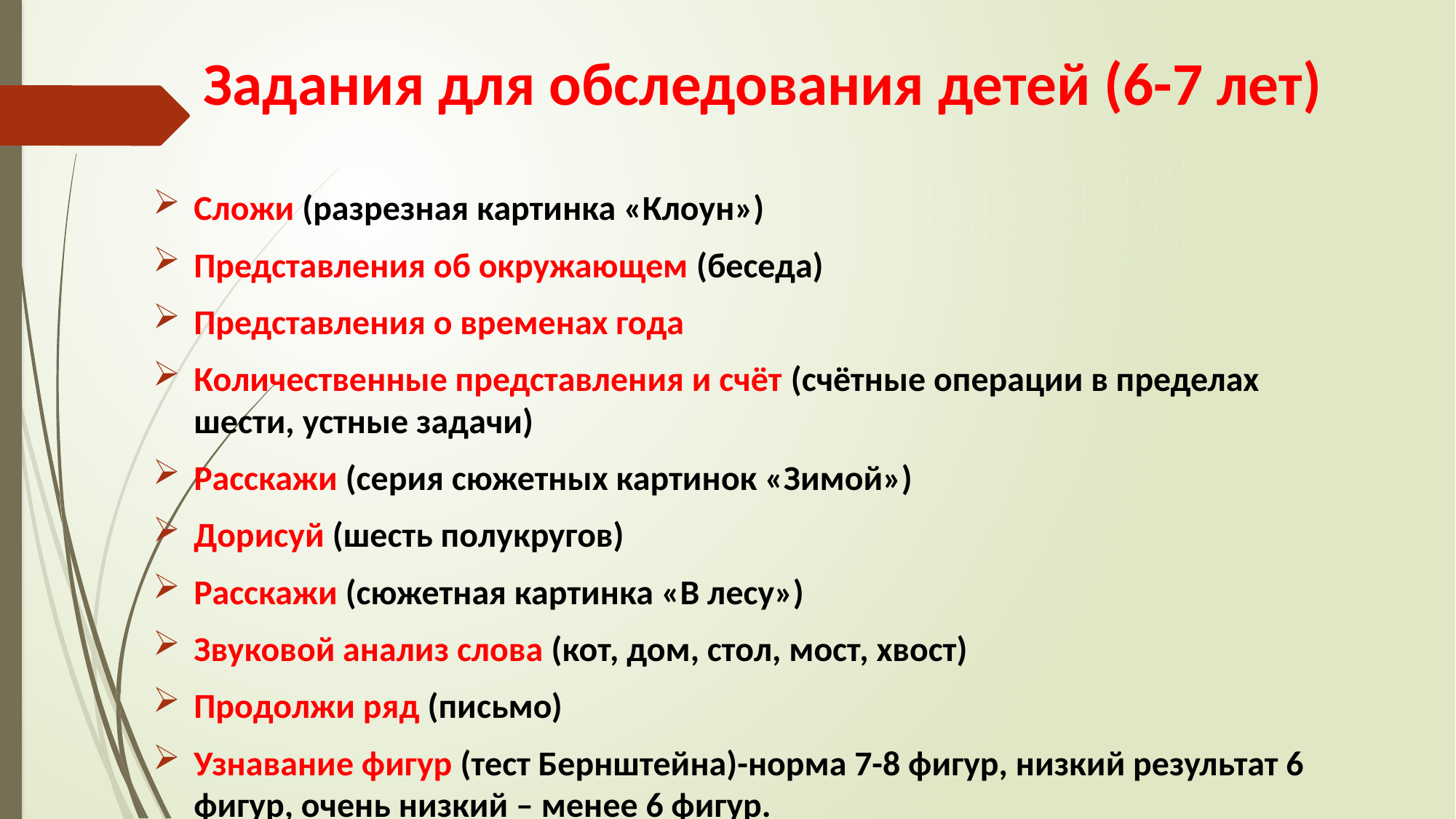

# Задания для обследования детей (6-7 лет)
Сложи (разрезная картинка «Клоун»)
Представления об окружающем (беседа)
Представления о временах года
Количественные представления и счёт (счётные операции в пределах шести, устные задачи)
Расскажи (серия сюжетных картинок «Зимой»)
Дорисуй (шесть полукругов)
Расскажи (сюжетная картинка «В лесу»)
Звуковой анализ слова (кот, дом, стол, мост, хвост)
Продолжи ряд (письмо)
Узнавание фигур (тест Бернштейна)-норма 7-8 фигур, низкий результат 6 фигур, очень низкий – менее 6 фигур.